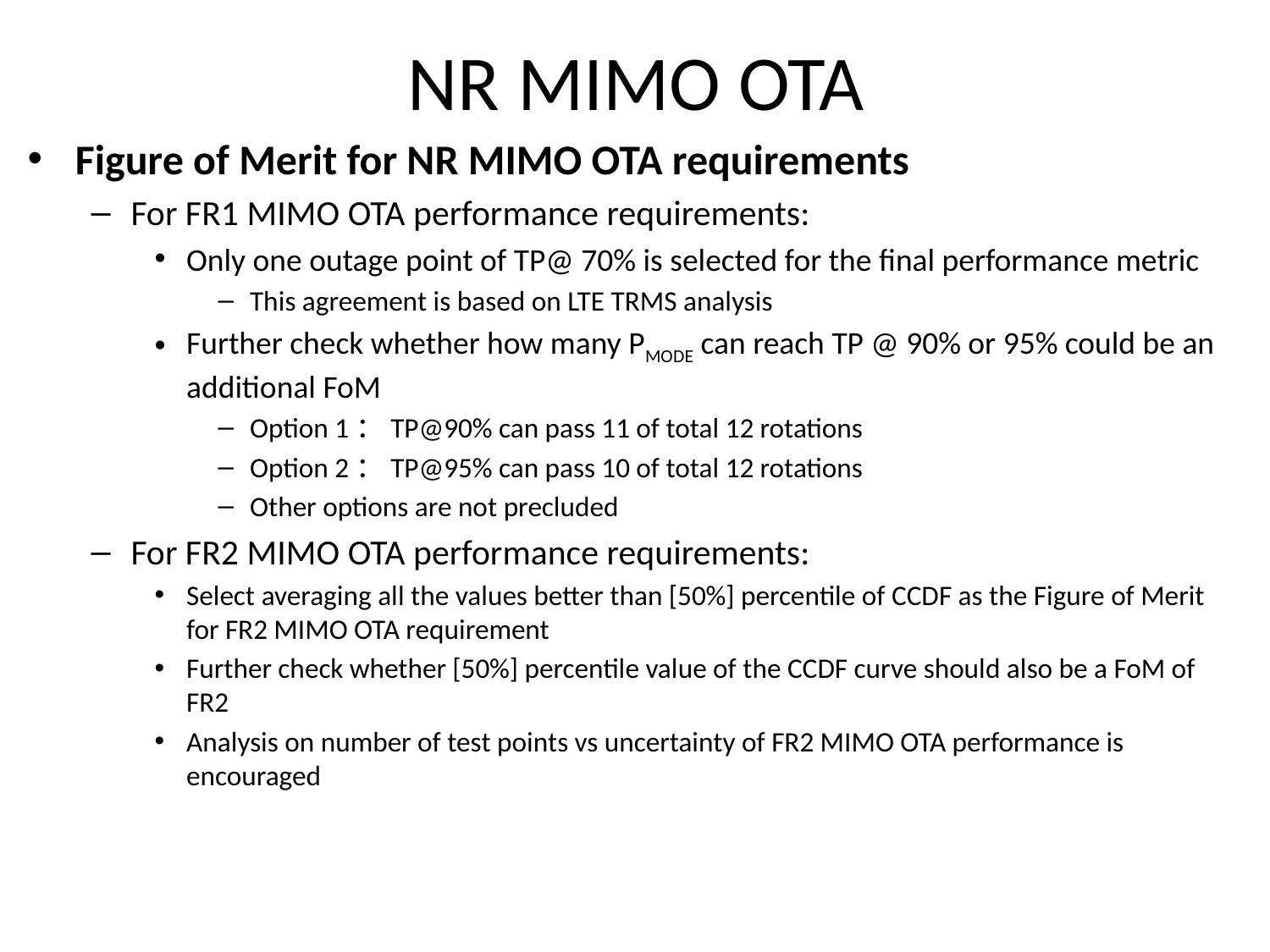

# NR MIMO OTA
Figure of Merit for NR MIMO OTA requirements
For FR1 MIMO OTA performance requirements:
Only one outage point of TP@ 70% is selected for the final performance metric
This agreement is based on LTE TRMS analysis
Further check whether how many PMODE can reach TP @ 90% or 95% could be an additional FoM
Option 1：TP@90% can pass 11 of total 12 rotations
Option 2：TP@95% can pass 10 of total 12 rotations
Other options are not precluded
For FR2 MIMO OTA performance requirements:
Select averaging all the values better than [50%] percentile of CCDF as the Figure of Merit for FR2 MIMO OTA requirement
Further check whether [50%] percentile value of the CCDF curve should also be a FoM of FR2
Analysis on number of test points vs uncertainty of FR2 MIMO OTA performance is encouraged